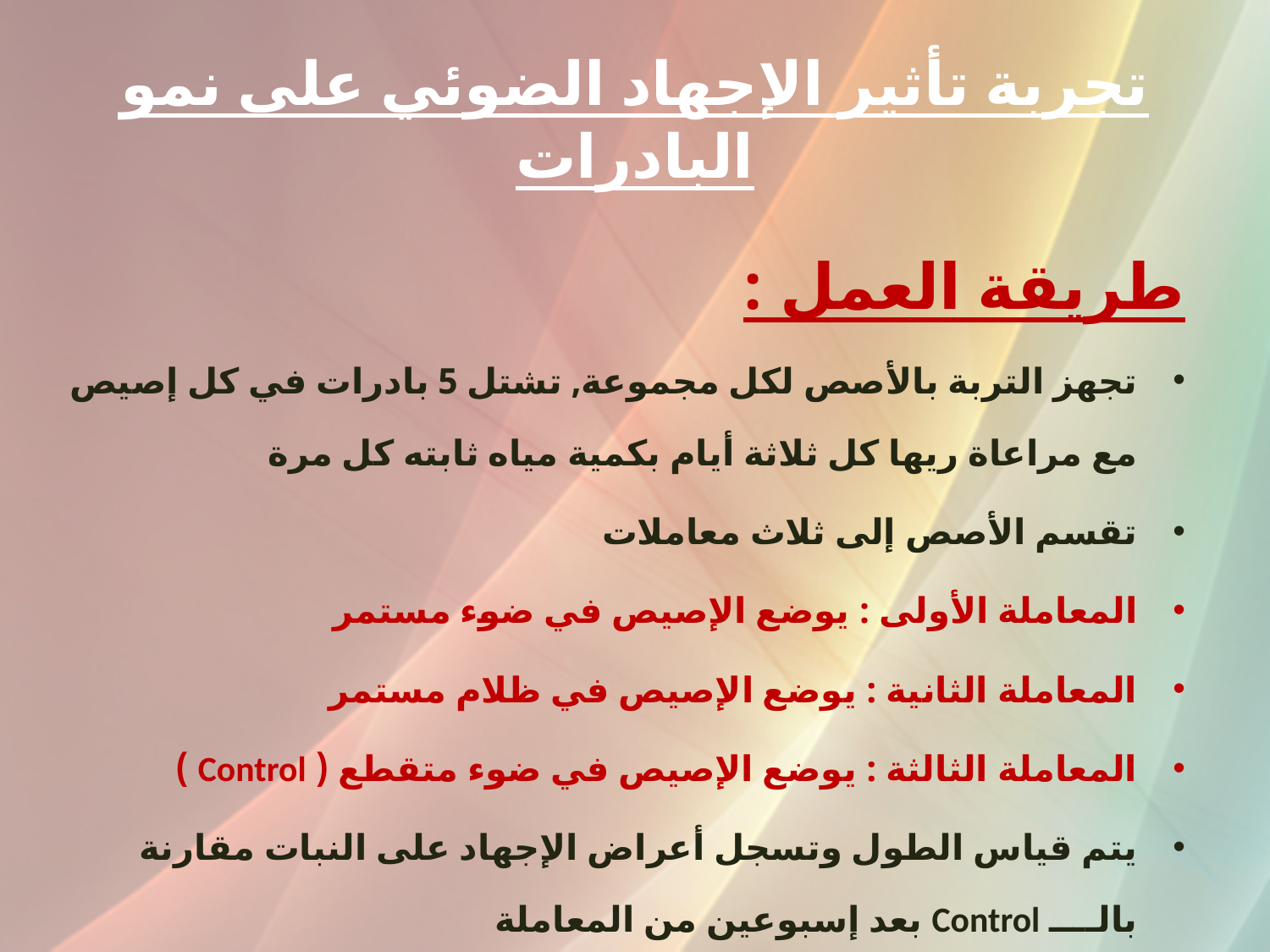

# تجربة تأثير الإجهاد الضوئي على نمو البادرات
طريقة العمل :
تجهز التربة بالأصص لكل مجموعة, تشتل 5 بادرات في كل إصيص مع مراعاة ريها كل ثلاثة أيام بكمية مياه ثابته كل مرة
تقسم الأصص إلى ثلاث معاملات
المعاملة الأولى : يوضع الإصيص في ضوء مستمر
المعاملة الثانية : يوضع الإصيص في ظلام مستمر
المعاملة الثالثة : يوضع الإصيص في ضوء متقطع ( Control )
يتم قياس الطول وتسجل أعراض الإجهاد على النبات مقارنة بالــــ Control بعد إسبوعين من المعاملة